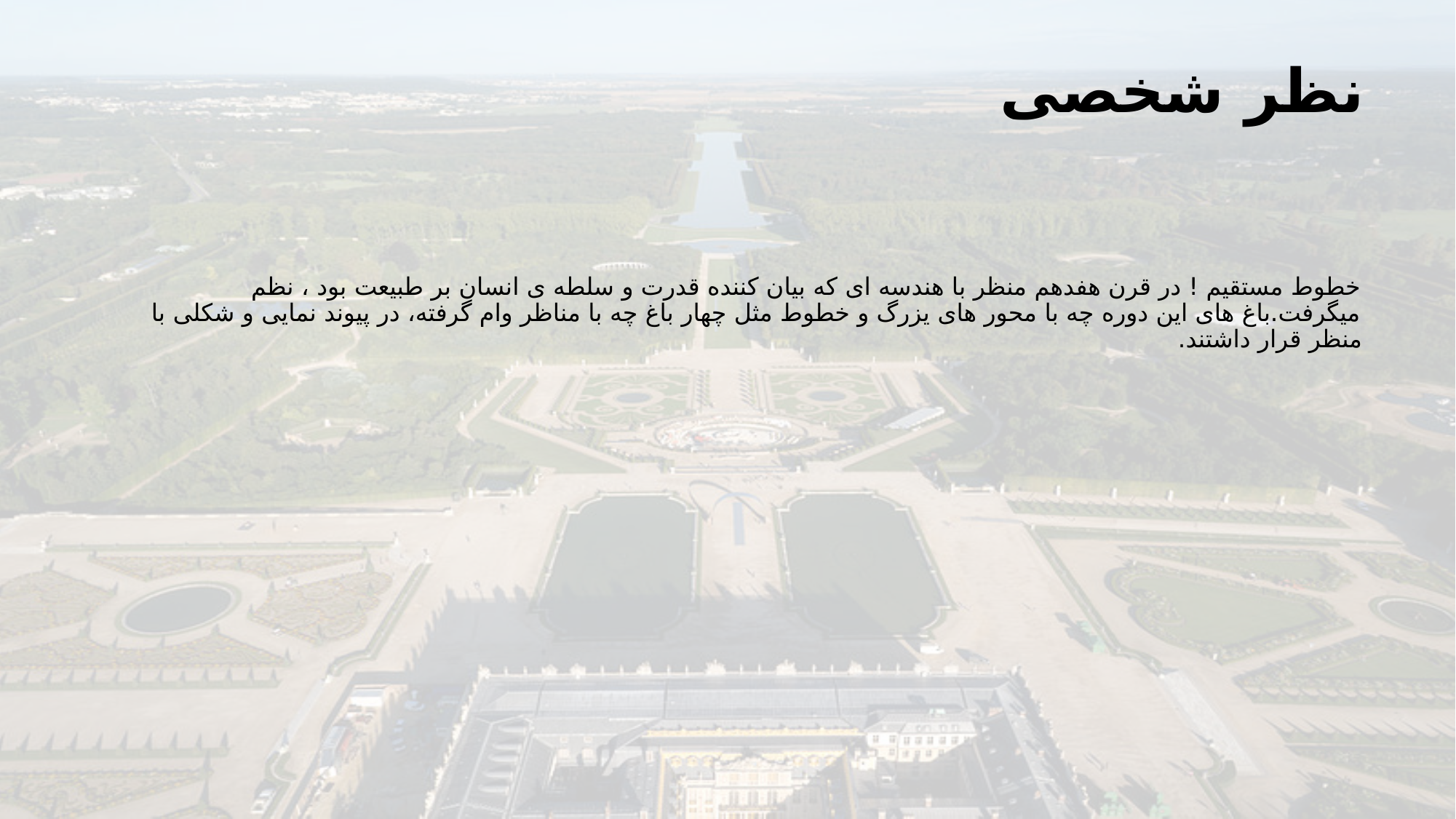

نظر شخصی
خطوط مستقیم ! در قرن هفدهم منظر با هندسه ای که بیان کننده قدرت و سلطه ی انسان بر طبیعت بود ، نظم میگرفت.باغ های این دوره چه با محور های یزرگ و خطوط مثل چهار باغ چه با مناظر وام گرفته، در پیوند نمایی و شکلی با منظر قرار داشتند.